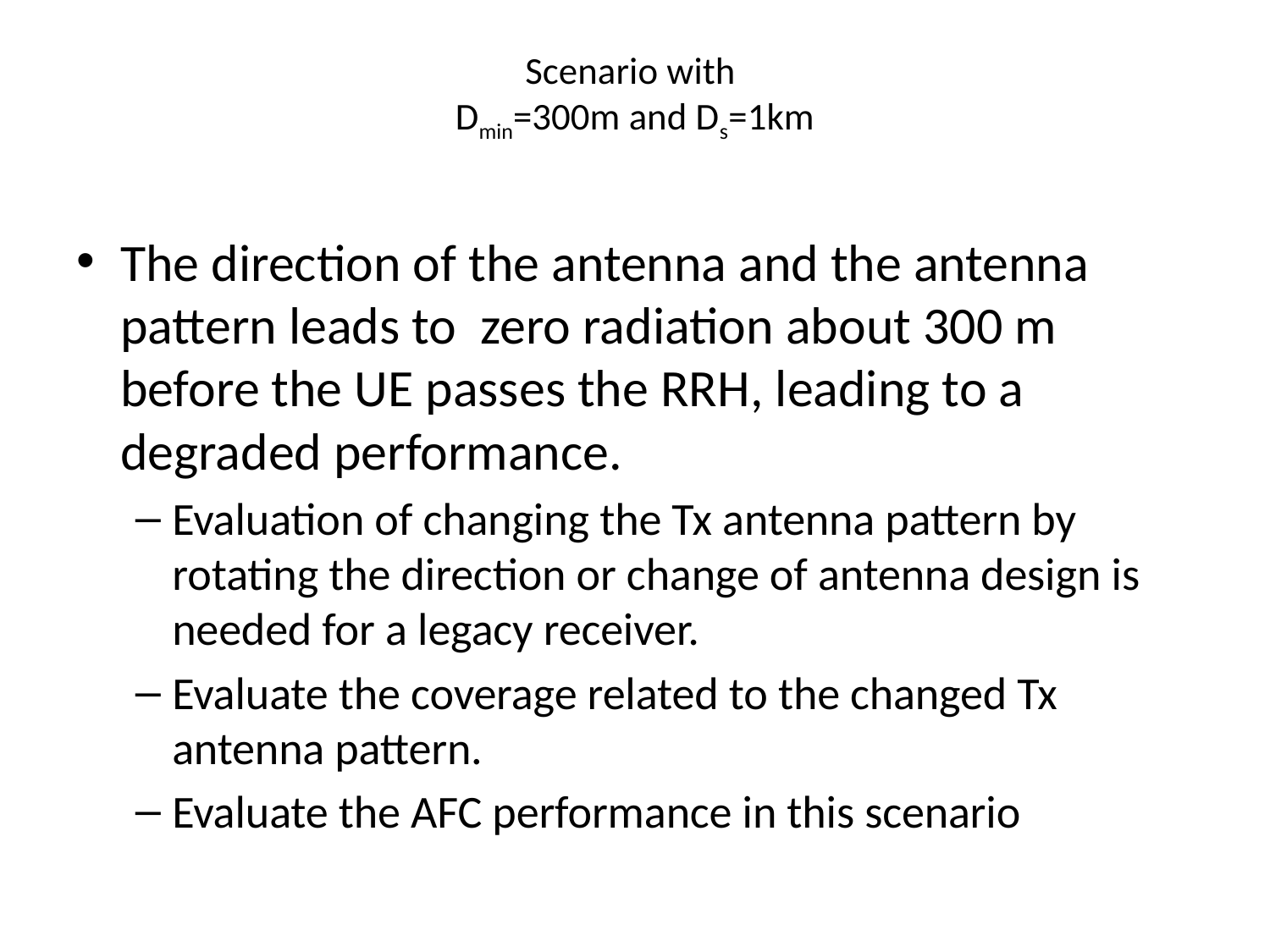

# Scenario with Dmin=300m and Ds=1km
The direction of the antenna and the antenna pattern leads to  zero radiation about 300 m before the UE passes the RRH, leading to a degraded performance.
Evaluation of changing the Tx antenna pattern by rotating the direction or change of antenna design is needed for a legacy receiver.
Evaluate the coverage related to the changed Tx antenna pattern.
Evaluate the AFC performance in this scenario